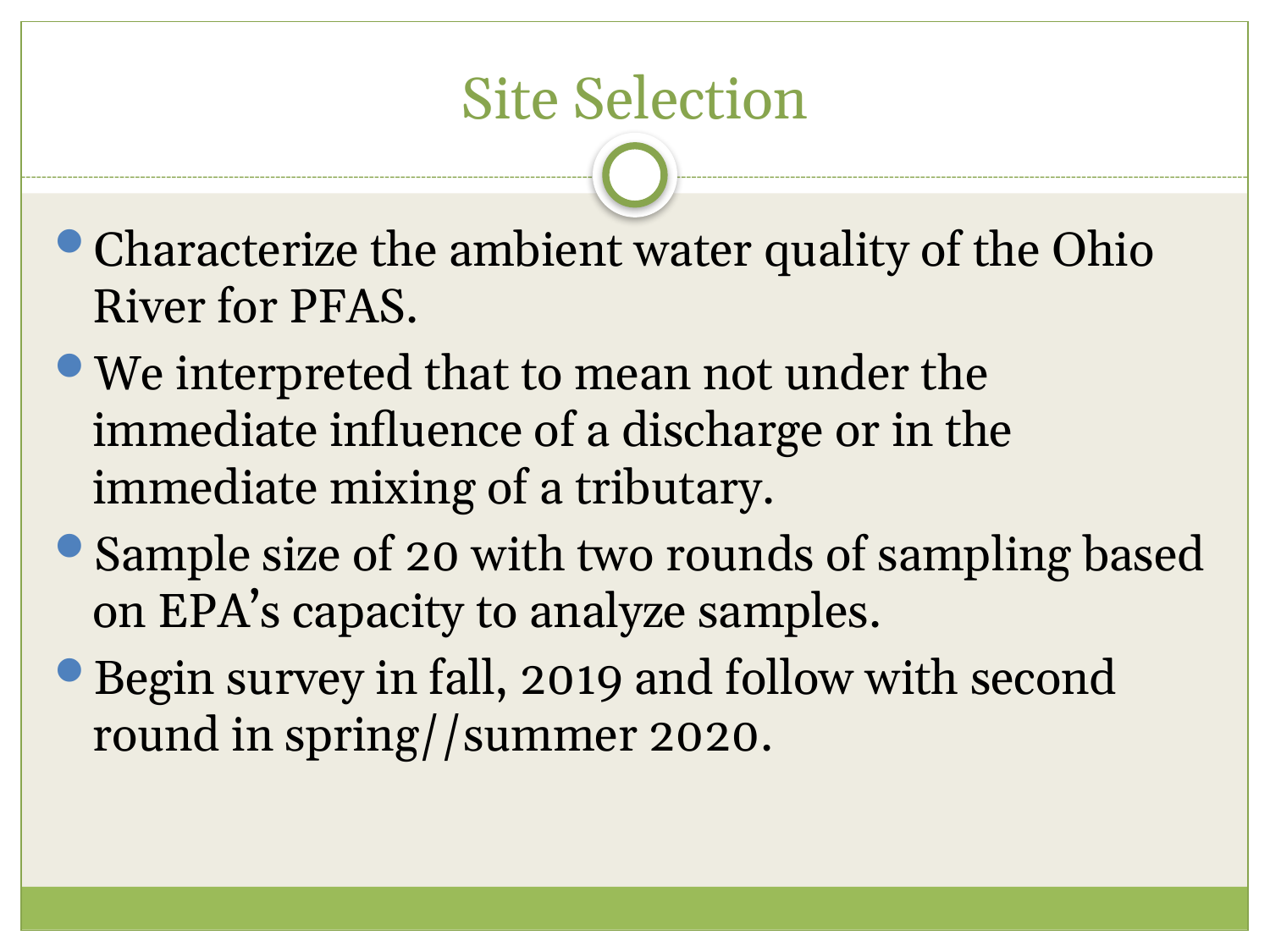

# Site Selection
Characterize the ambient water quality of the Ohio River for PFAS.
We interpreted that to mean not under the immediate influence of a discharge or in the immediate mixing of a tributary.
Sample size of 20 with two rounds of sampling based on EPA’s capacity to analyze samples.
Begin survey in fall, 2019 and follow with second round in spring//summer 2020.